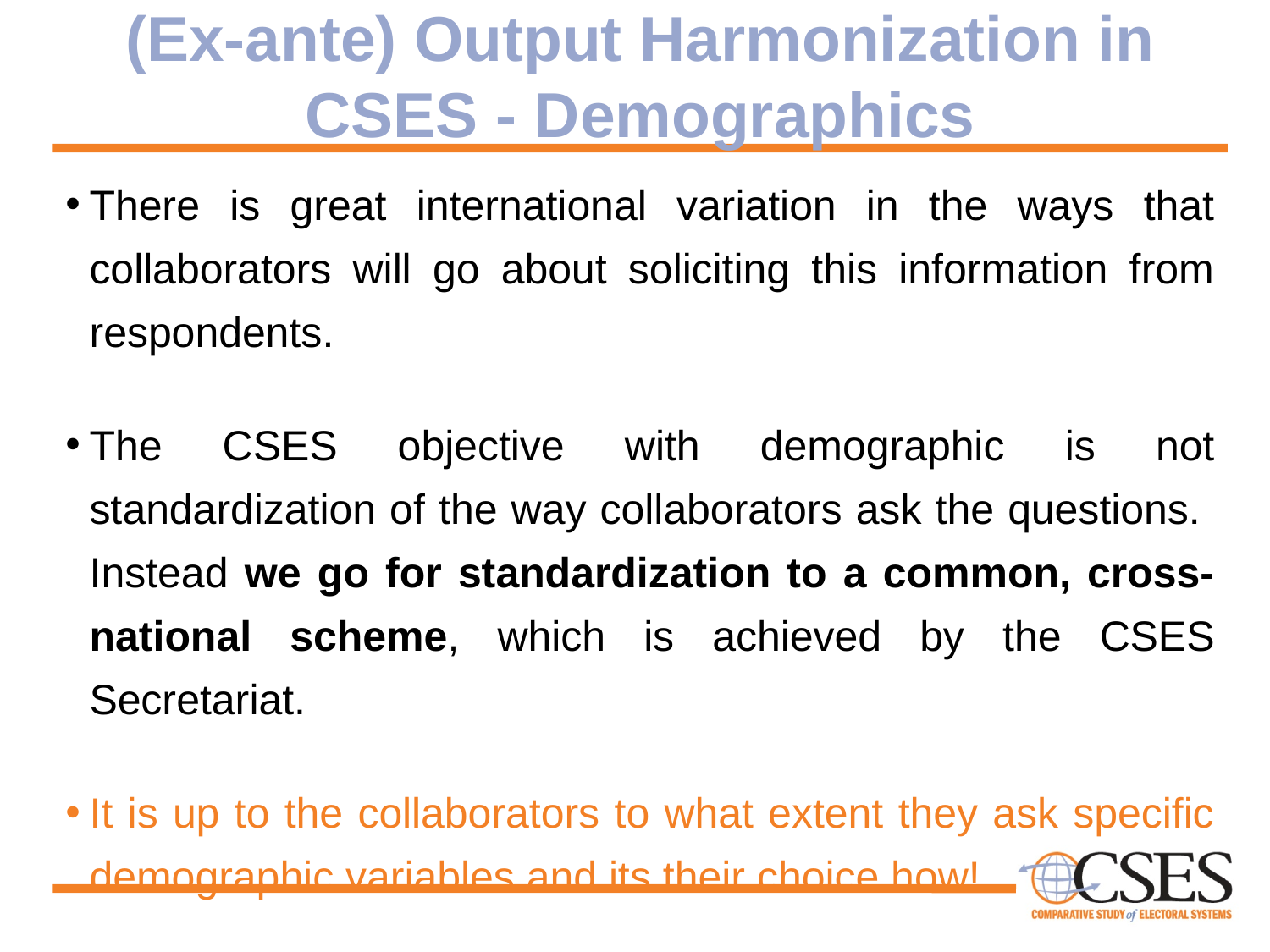

# (Ex-ante) Output Harmonization in CSES - Demographics
There is great international variation in the ways that collaborators will go about soliciting this information from respondents.

The CSES objective with demographic is not standardization of the way collaborators ask the questions.  Instead we go for standardization to a common, cross-national scheme, which is achieved by the CSES Secretariat.

It is up to the collaborators to what extent they ask specific demographic variables and its their choice how!